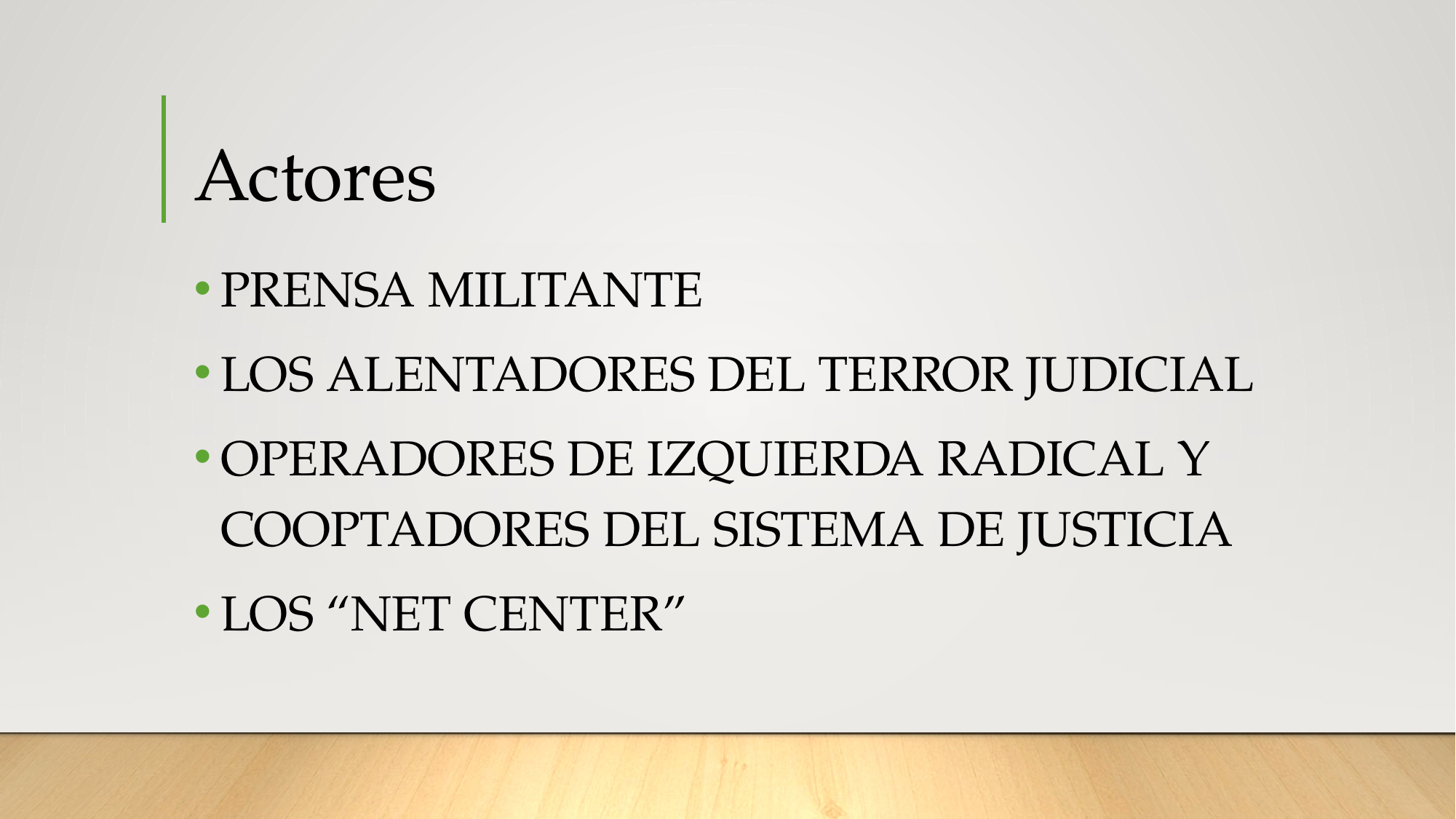

# Actores
PRENSA MILITANTE
LOS ALENTADORES DEL TERROR JUDICIAL
OPERADORES DE IZQUIERDA RADICAL Y COOPTADORES DEL SISTEMA DE JUSTICIA
LOS “NET CENTER”